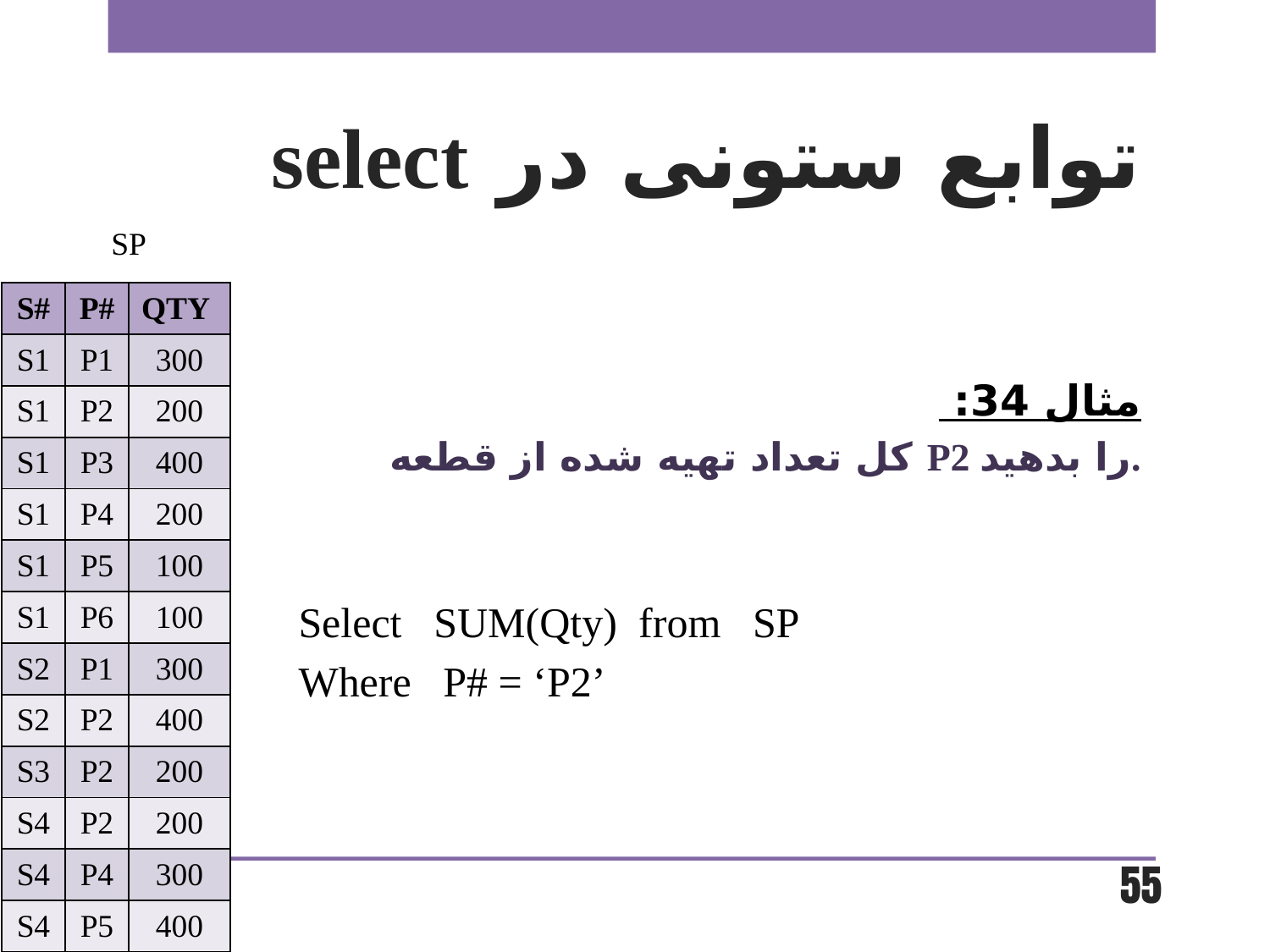

# توابع ستونی در select
SP
مثال 34:
کل تعداد تهیه شده از قطعه P2 را بدهید.

Select   SUM(Qty)  from   SP
Where   P# = ‘P2’
| S# | P# | QTY |
| --- | --- | --- |
| S1 | P1 | 300 |
| S1 | P2 | 200 |
| S1 | P3 | 400 |
| S1 | P4 | 200 |
| S1 | P5 | 100 |
| S1 | P6 | 100 |
| S2 | P1 | 300 |
| S2 | P2 | 400 |
| S3 | P2 | 200 |
| S4 | P2 | 200 |
| S4 | P4 | 300 |
| S4 | P5 | 400 |
55